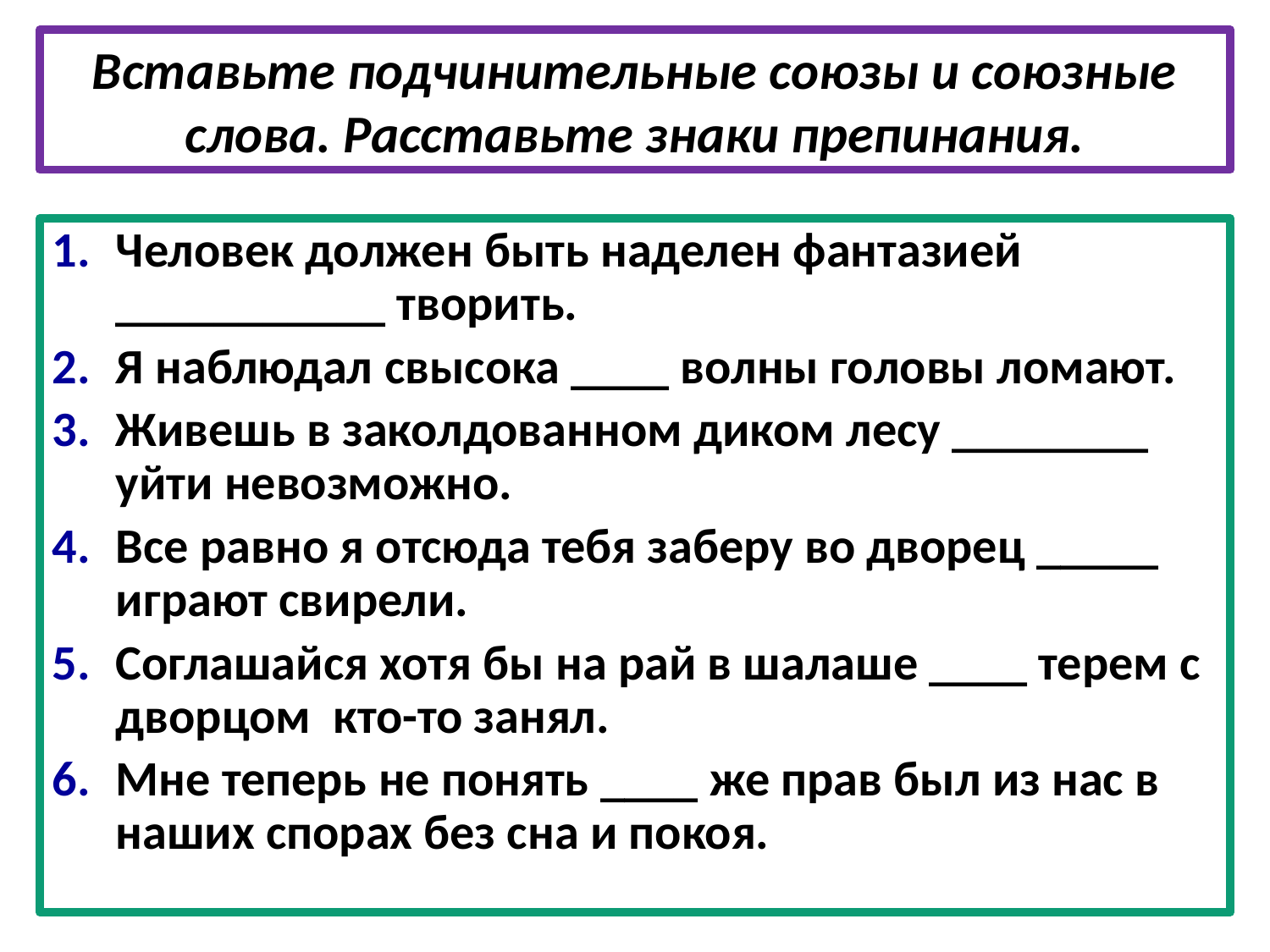

# Вставьте подчинительные союзы и союзные слова. Расставьте знаки препинания.
Человек должен быть наделен фантазией ___________ творить.
Я наблюдал свысока ____ волны головы ломают.
Живешь в заколдованном диком лесу ________ уйти невозможно.
Все равно я отсюда тебя заберу во дворец _____ играют свирели.
Соглашайся хотя бы на рай в шалаше ____ терем с дворцом  кто-то занял.
Мне теперь не понять ____ же прав был из нас в наших спорах без сна и покоя.